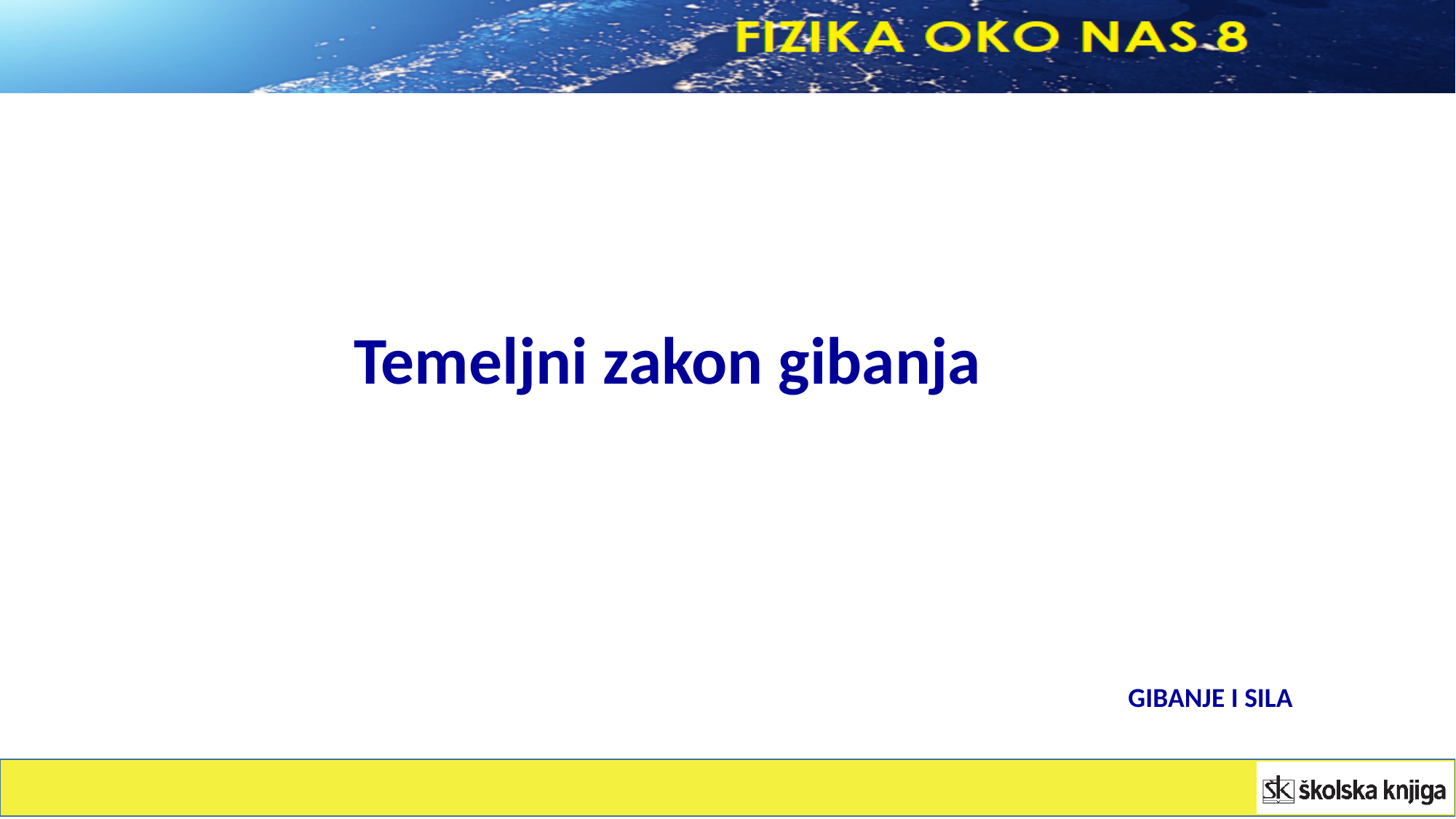

# Temeljni zakon gibanja
GIBANJE I SILA